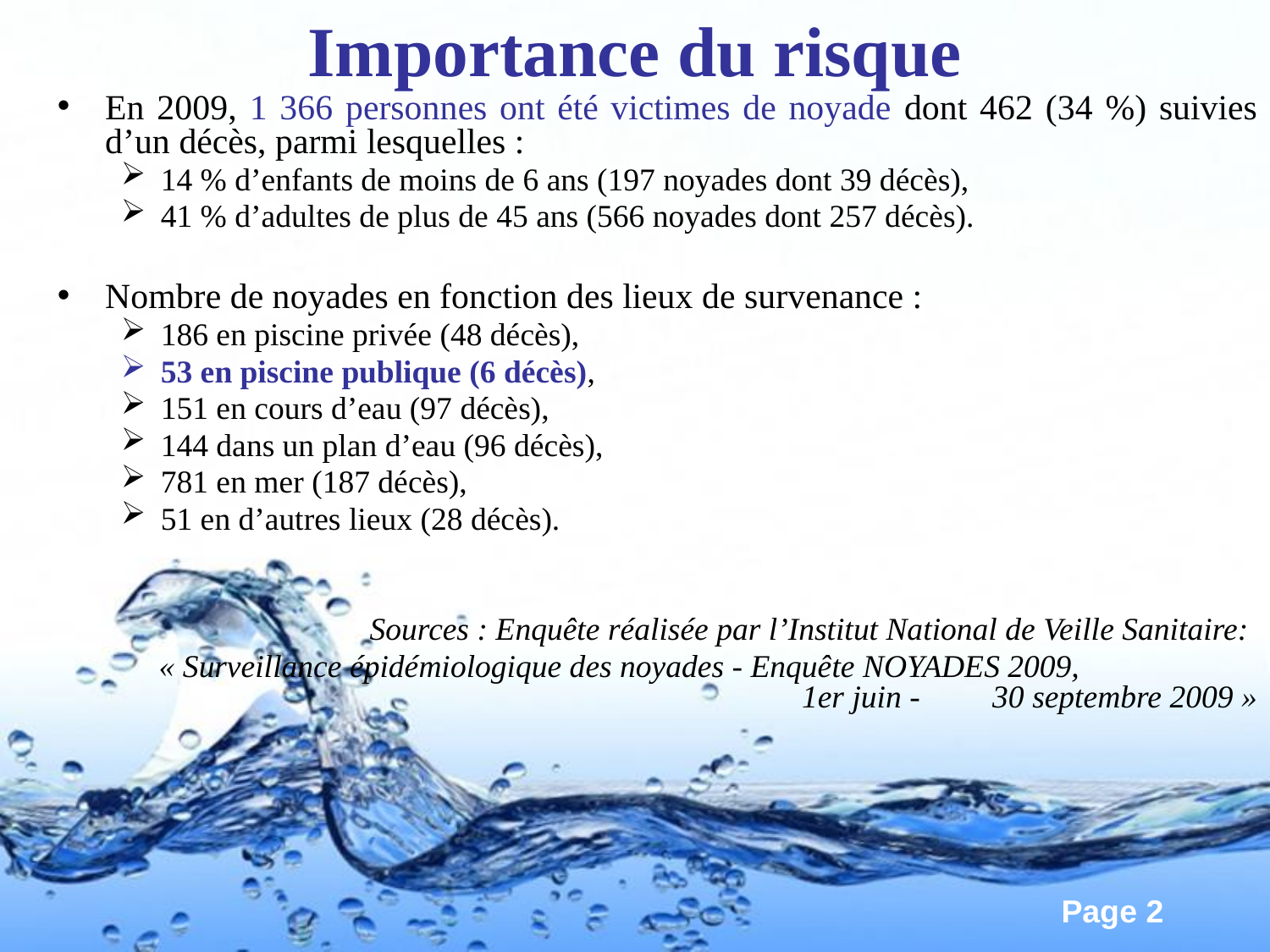

# Importance du risque
En 2009, 1 366 personnes ont été victimes de noyade dont 462 (34 %) suivies d’un décès, parmi lesquelles :
14 % d’enfants de moins de 6 ans (197 noyades dont 39 décès),
41 % d’adultes de plus de 45 ans (566 noyades dont 257 décès).

Nombre de noyades en fonction des lieux de survenance :
186 en piscine privée (48 décès),
53 en piscine publique (6 décès),
151 en cours d’eau (97 décès),
144 dans un plan d’eau (96 décès),
781 en mer (187 décès),
51 en d’autres lieux (28 décès).

Sources : Enquête réalisée par l’Institut National de Veille Sanitaire:
« Surveillance épidémiologique des noyades - Enquête NOYADES 2009,                       1er juin -         30 septembre 2009 »